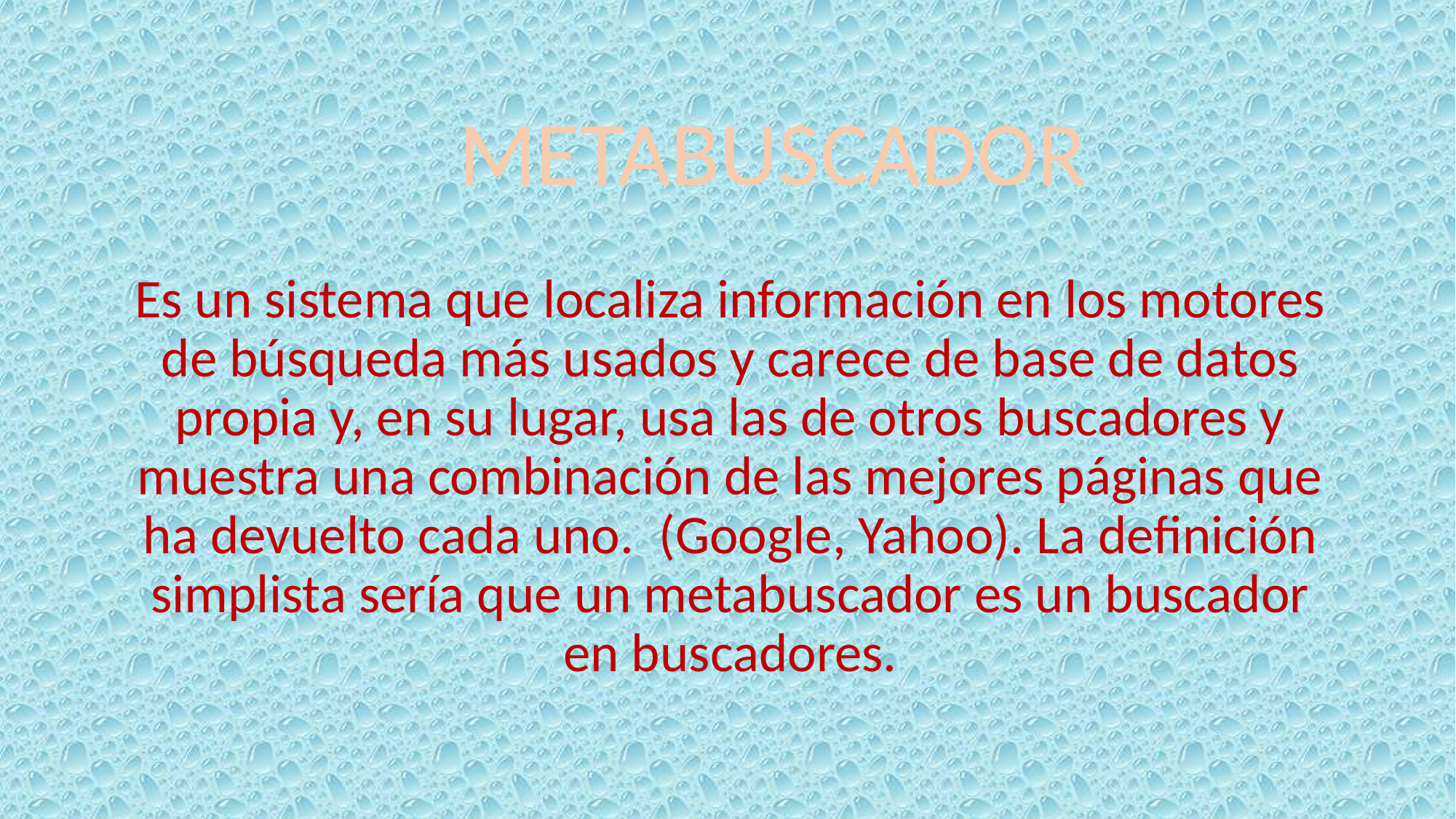

# METABUSCADOR
Es un sistema que localiza información en los motores de búsqueda más usados y carece de base de datos propia y, en su lugar, usa las de otros buscadores y muestra una combinación de las mejores páginas que ha devuelto cada uno.  (Google, Yahoo). La definición simplista sería que un metabuscador es un buscador en buscadores.